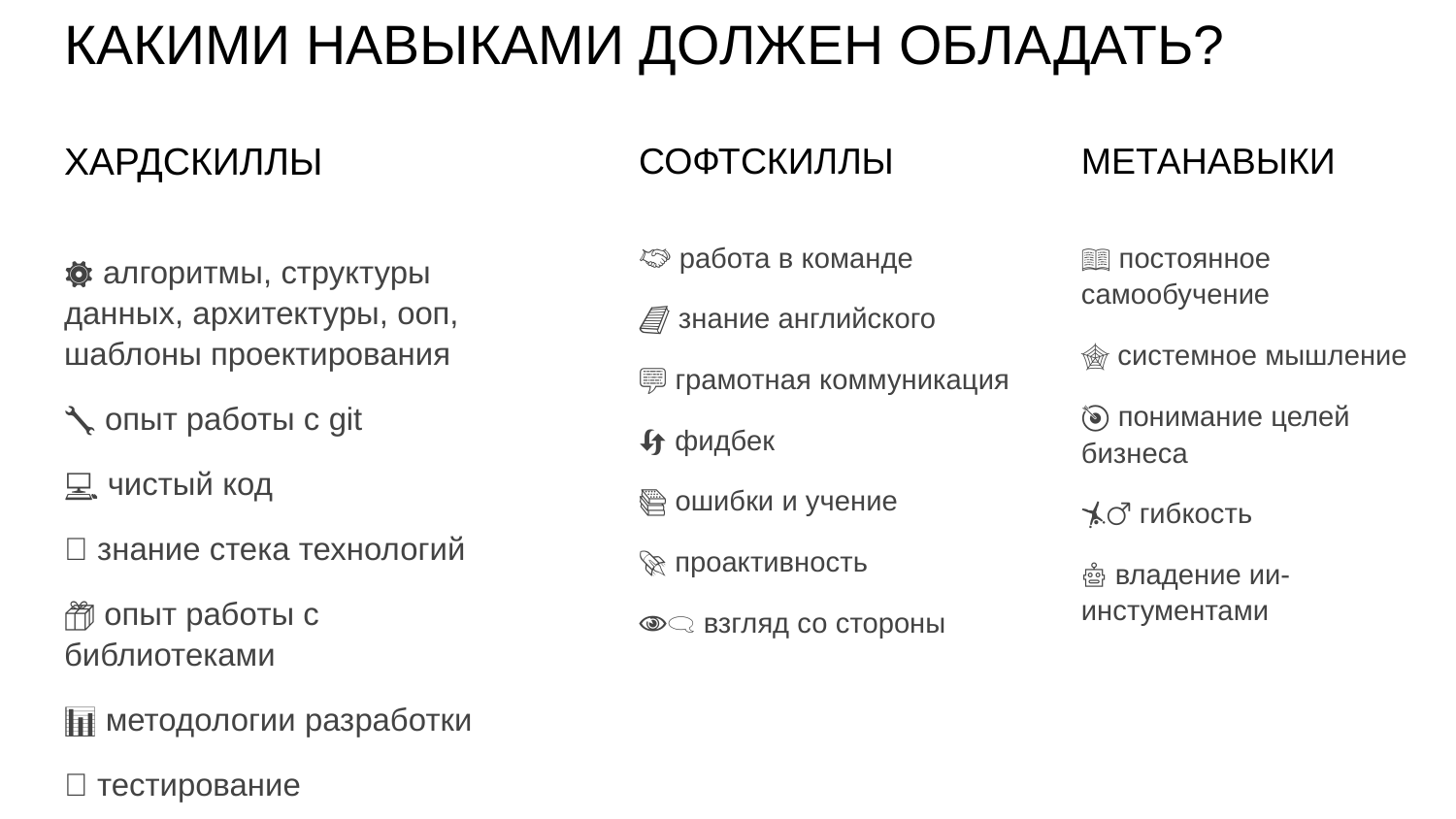

# КАКИМИ НАВЫКАМИ ДОЛЖЕН ОБЛАДАТЬ?
ХАРДСКИЛЛЫ
⚙️ алгоритмы, структуры данных, архитектуры, ооп, шаблоны проектирования
🔧 опыт работы с git
💻 чистый код
🧰 знание стека технологий
📦 опыт работы с библиотеками
📊 методологии разработки
🧪 тестирование
СОФТСКИЛЛЫ
🤝 работа в команде
📘 знание английского
💬 грамотная коммуникация
🔄 фидбек
📚 ошибки и учение
🚀 проактивность
👁️‍🗨️ взгляд со стороны
МЕТАНАВЫКИ
📖 постоянное самообучение
🕸️ системное мышление
🎯 понимание целей бизнеса
🤸‍♂️ гибкость
🤖 владение ии-инстументами